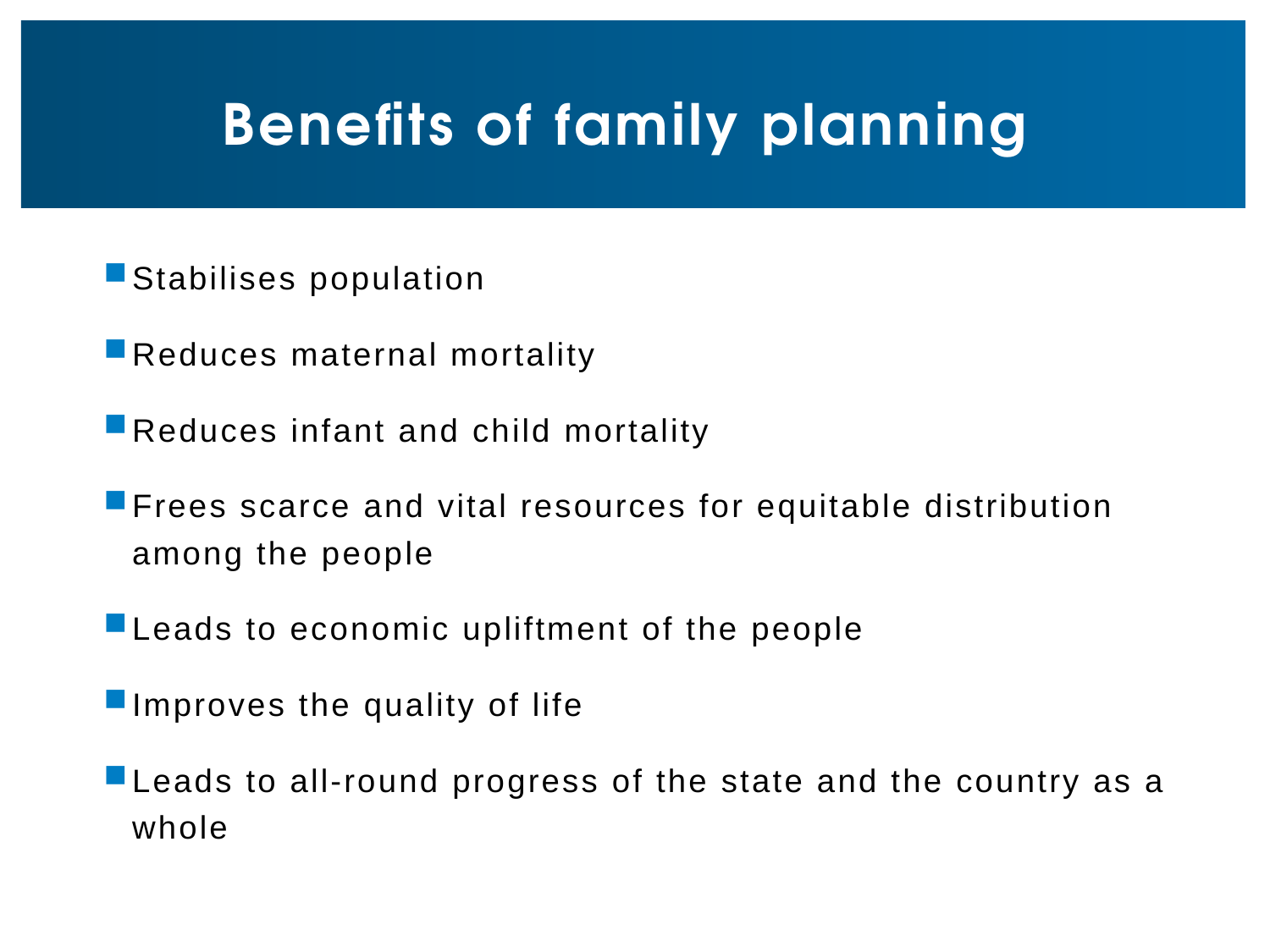

# Benefits of family planning
Stabilises population
Reduces maternal mortality
Reduces infant and child mortality
Frees scarce and vital resources for equitable distribution among the people
Leads to economic upliftment of the people
Improves the quality of life
Leads to all-round progress of the state and the country as a whole